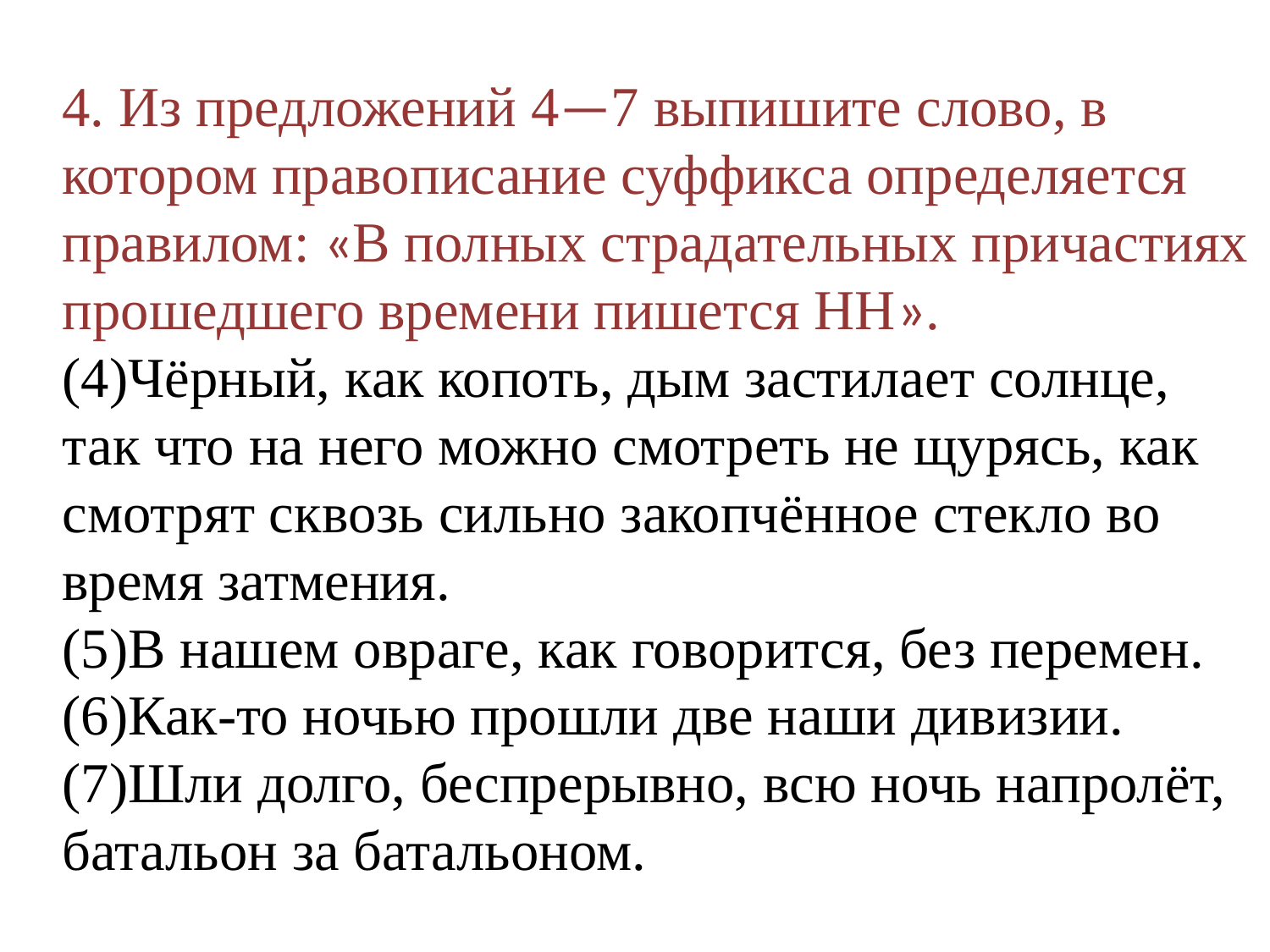

4. Из предложений 4—7 выпишите слово, в котором правописание суффикса определяется правилом: «В полных страдательных причастиях прошедшего времени пишется НН».
(4)Чёрный, как копоть, дым застилает солнце, так что на него можно смотреть не щурясь, как смотрят сквозь сильно закопчённое стекло во время затмения.
(5)В нашем овраге, как говорится, без перемен. (6)Как-то ночью прошли две наши дивизии. (7)Шли долго, беспрерывно, всю ночь напролёт, батальон за батальоном.